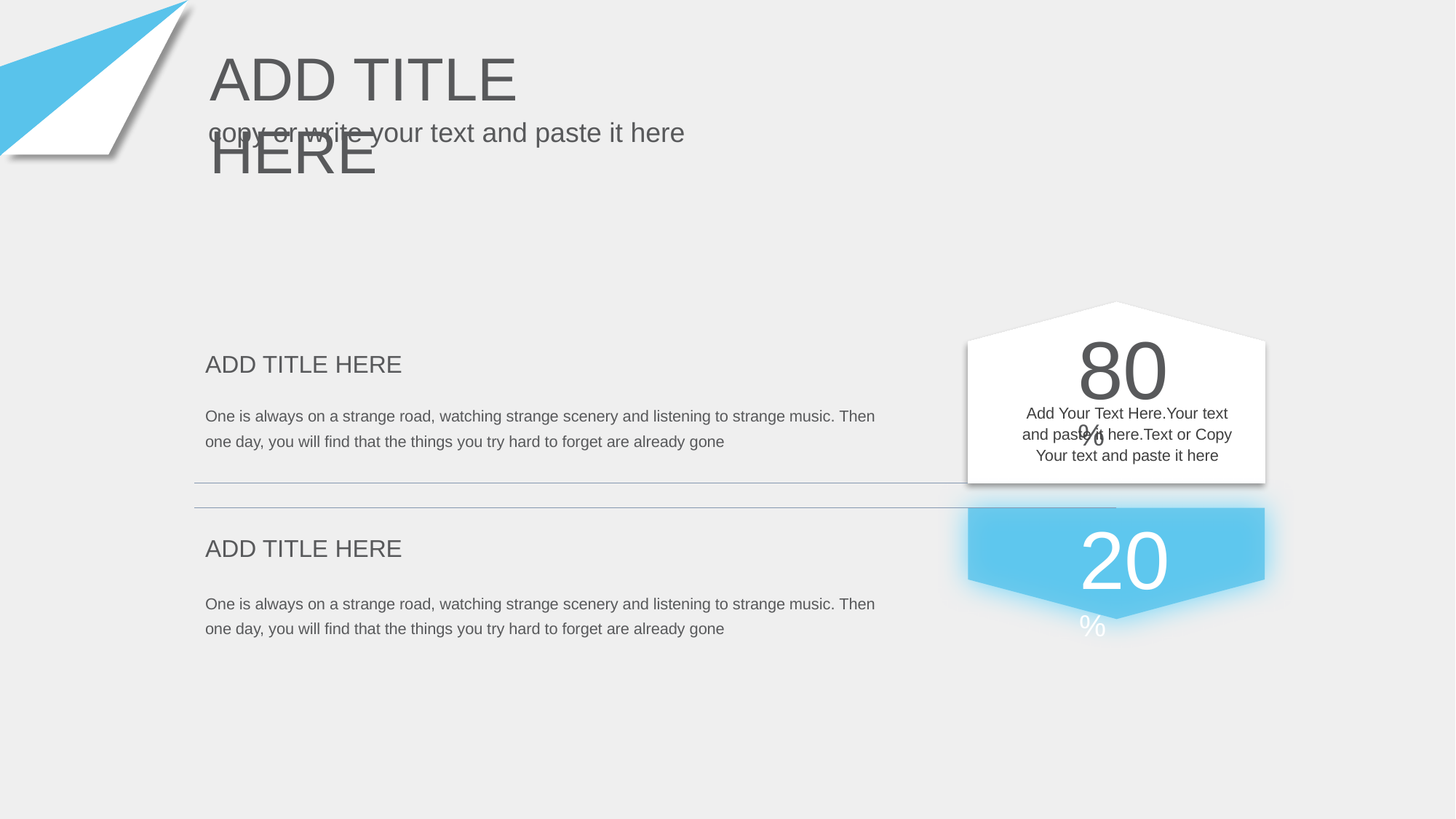

ADD TITLE HERE
copy or write your text and paste it here

80%
ADD TITLE HERE
One is always on a strange road, watching strange scenery and listening to strange music. Then one day, you will find that the things you try hard to forget are already gone
Add Your Text Here.Your text and paste it here.Text or Copy Your text and paste it here
20%

ADD TITLE HERE
One is always on a strange road, watching strange scenery and listening to strange music. Then one day, you will find that the things you try hard to forget are already gone